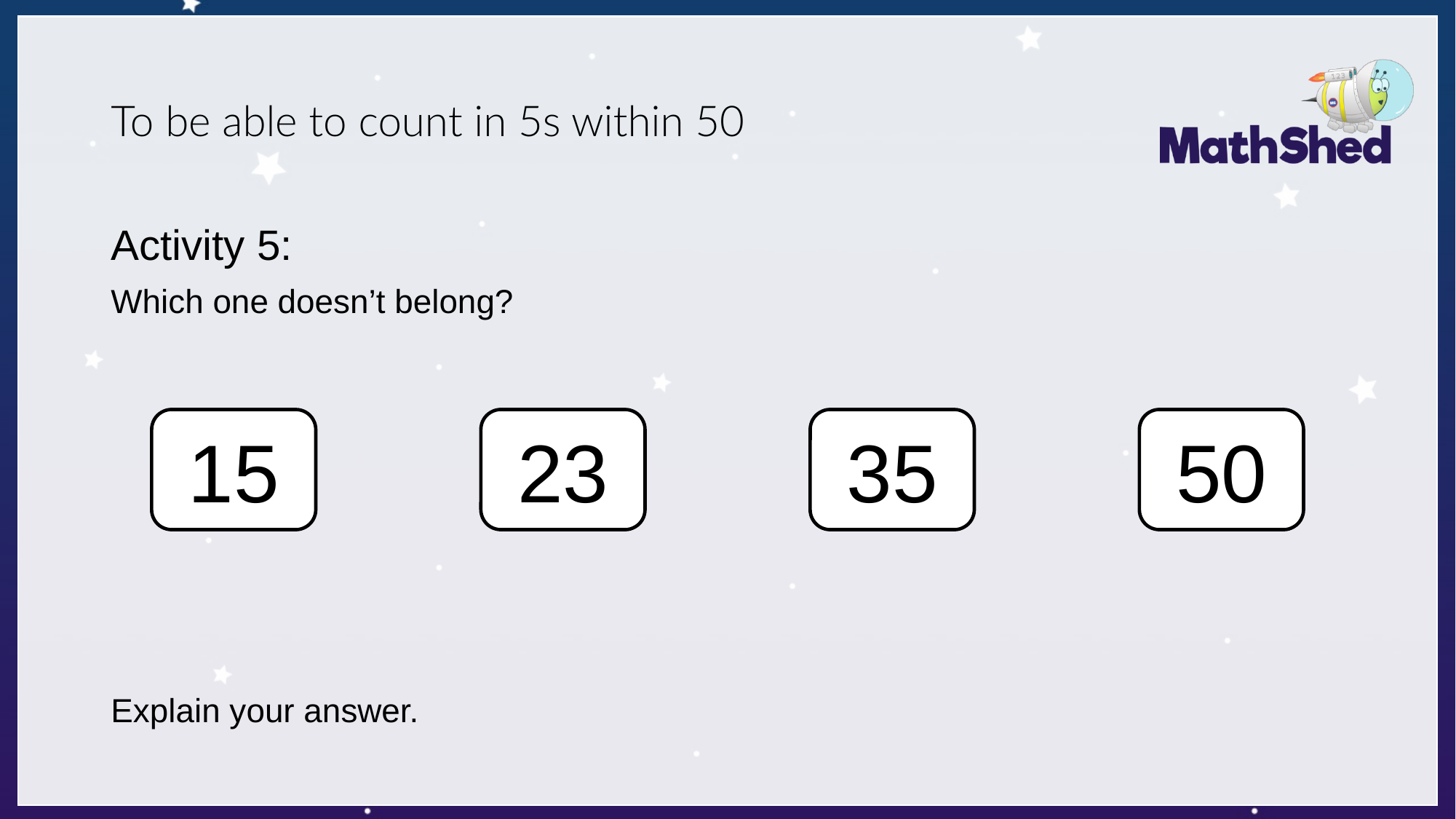

# To be able to count in 5s within 50
Activity 5:
Which one doesn’t belong?

Explain your answer.
50
15
23
35